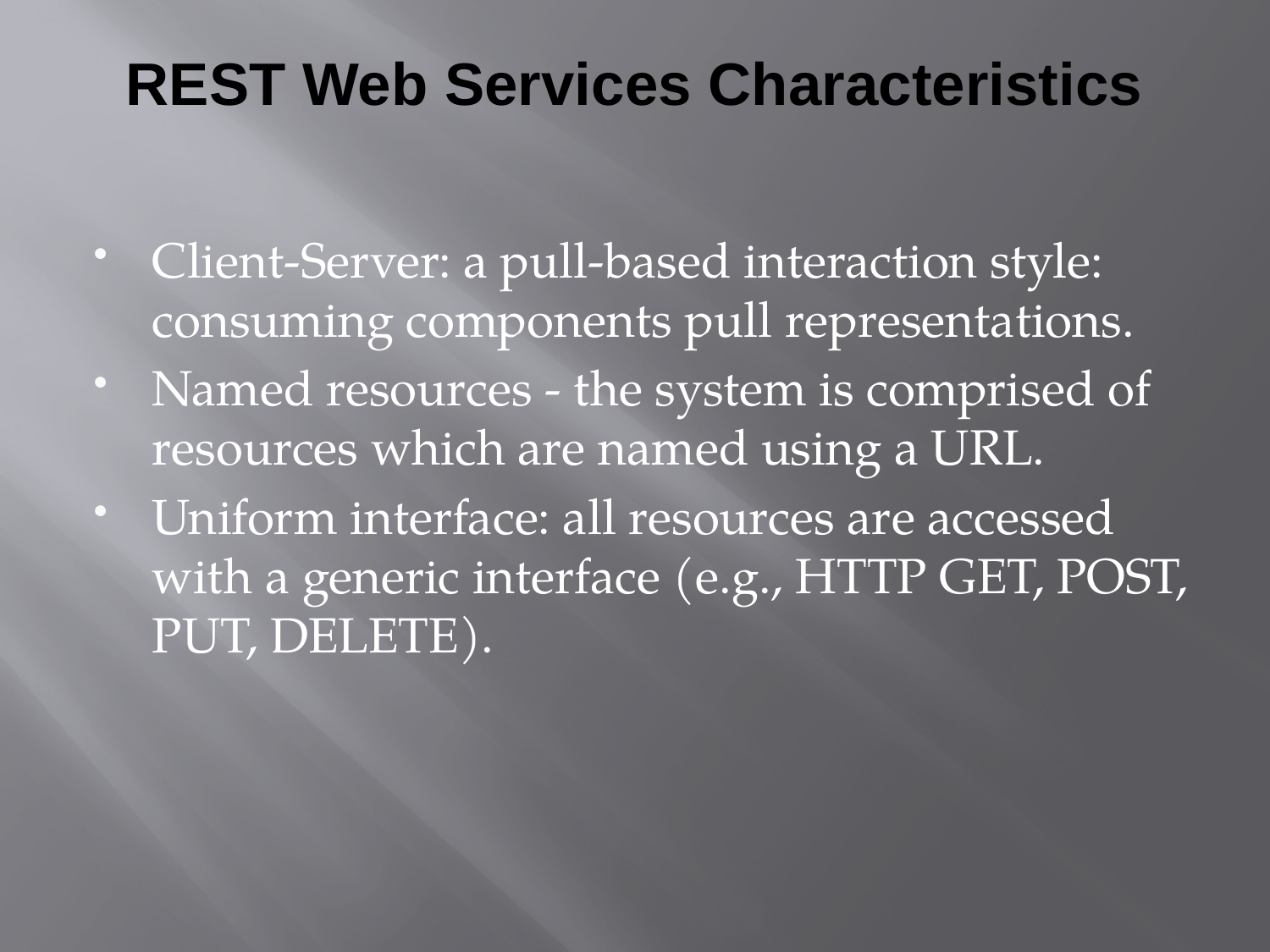

# REST Web Services Characteristics
Client-Server: a pull-based interaction style: consuming components pull representations.
Named resources - the system is comprised of resources which are named using a URL.
Uniform interface: all resources are accessed with a generic interface (e.g., HTTP GET, POST, PUT, DELETE).